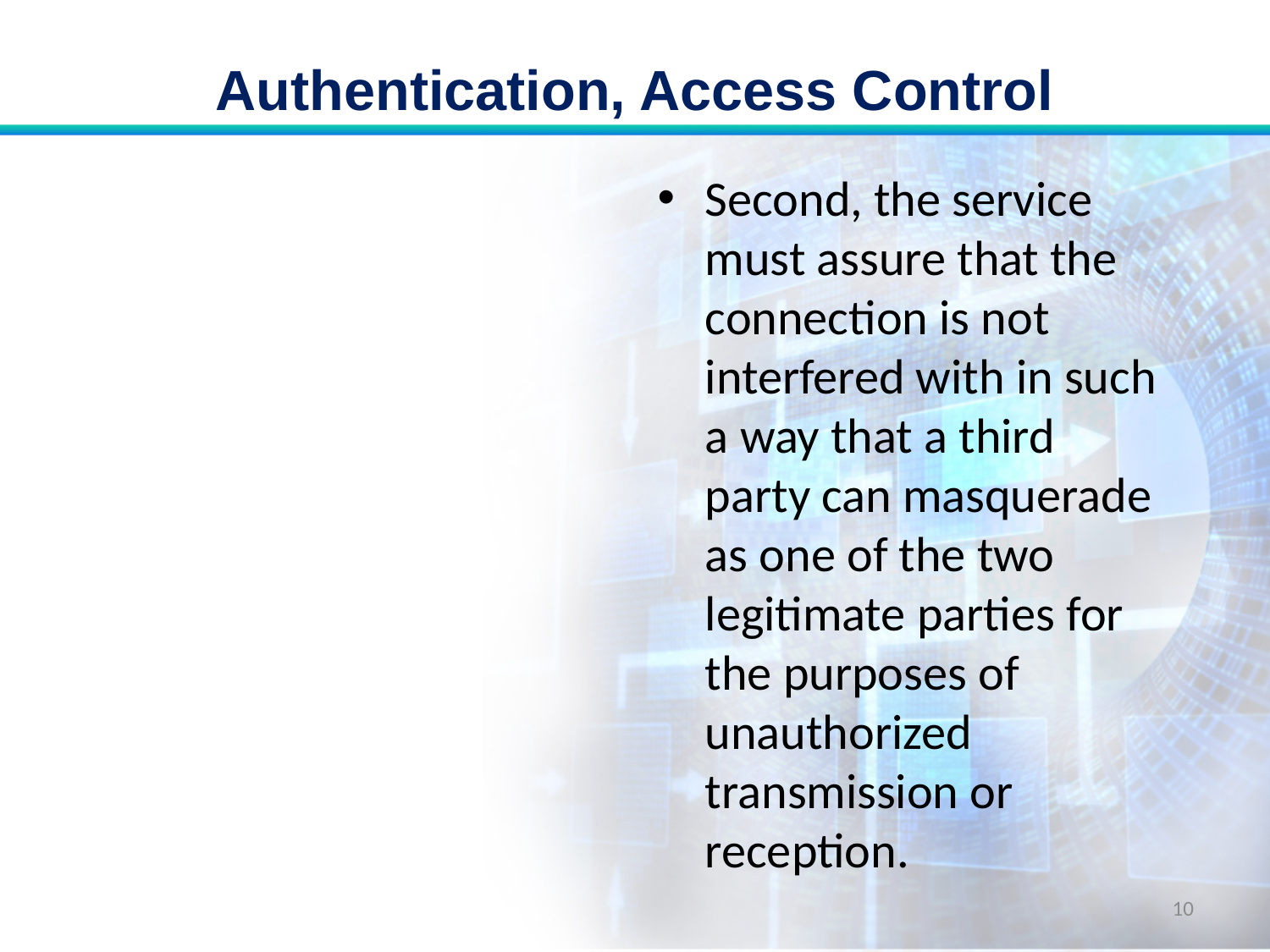

# Authentication, Access Control
Second, the service must assure that the connection is not interfered with in such a way that a third party can masquerade as one of the two legitimate parties for the purposes of unauthorized transmission or reception.
10